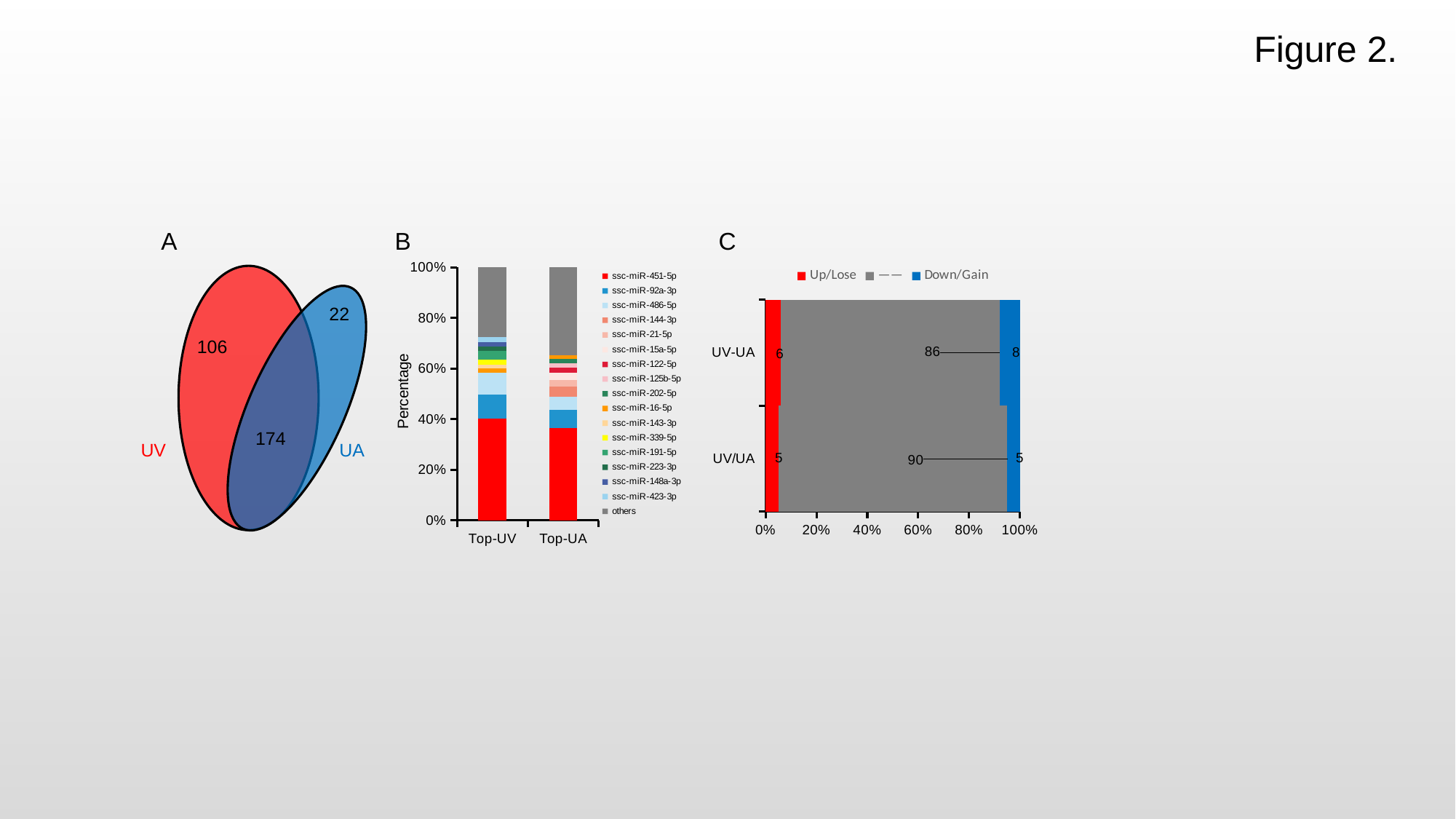

Figure 2.
A
B
C

### Chart

| Category | ssc-miR-451-5p | ssc-miR-92a-3p | ssc-miR-486-5p | ssc-miR-144-3p | ssc-miR-21-5p | ssc-miR-15a-5p | ssc-miR-122-5p | ssc-miR-125b-5p | ssc-miR-202-5p | ssc-miR-16-5p | ssc-miR-143-3p | ssc-miR-339-5p | ssc-miR-191-5p | ssc-miR-223-3p | ssc-miR-148a-3p | ssc-miR-423-3p | others |
|---|---|---|---|---|---|---|---|---|---|---|---|---|---|---|---|---|---|
| Top-UV | 40.2403841566143 | 9.47880363502577 | 8.60726262965763 | None | None | None | None | None | None | 1.80987894910391 | 1.51088312974404 | 1.77011886674223 | 3.65792757727504 | 1.6349345867125 | 1.81465015898731 | 1.94029201925024 | 27.534864290887 |
| Top-UA | 36.3613455965731 | 7.28738818193275 | 5.17071941539627 | 4.05190878165555 | 2.76678845911554 | 2.67607408340683 | 2.01083532820966 | 1.81428751417413 | 1.7084540758473 | 1.54970391835707 | None | None | None | None | None | None | 34.6024946453318 |
22
106

174
UV
UA

### Chart

| Category | Up/Lose | —— | Down/Gain |
|---|---|---|---|
| UV/UA | 5.0 | 90.0 | 5.0 |
| UV-UA | 6.0 | 86.0 | 8.0 |